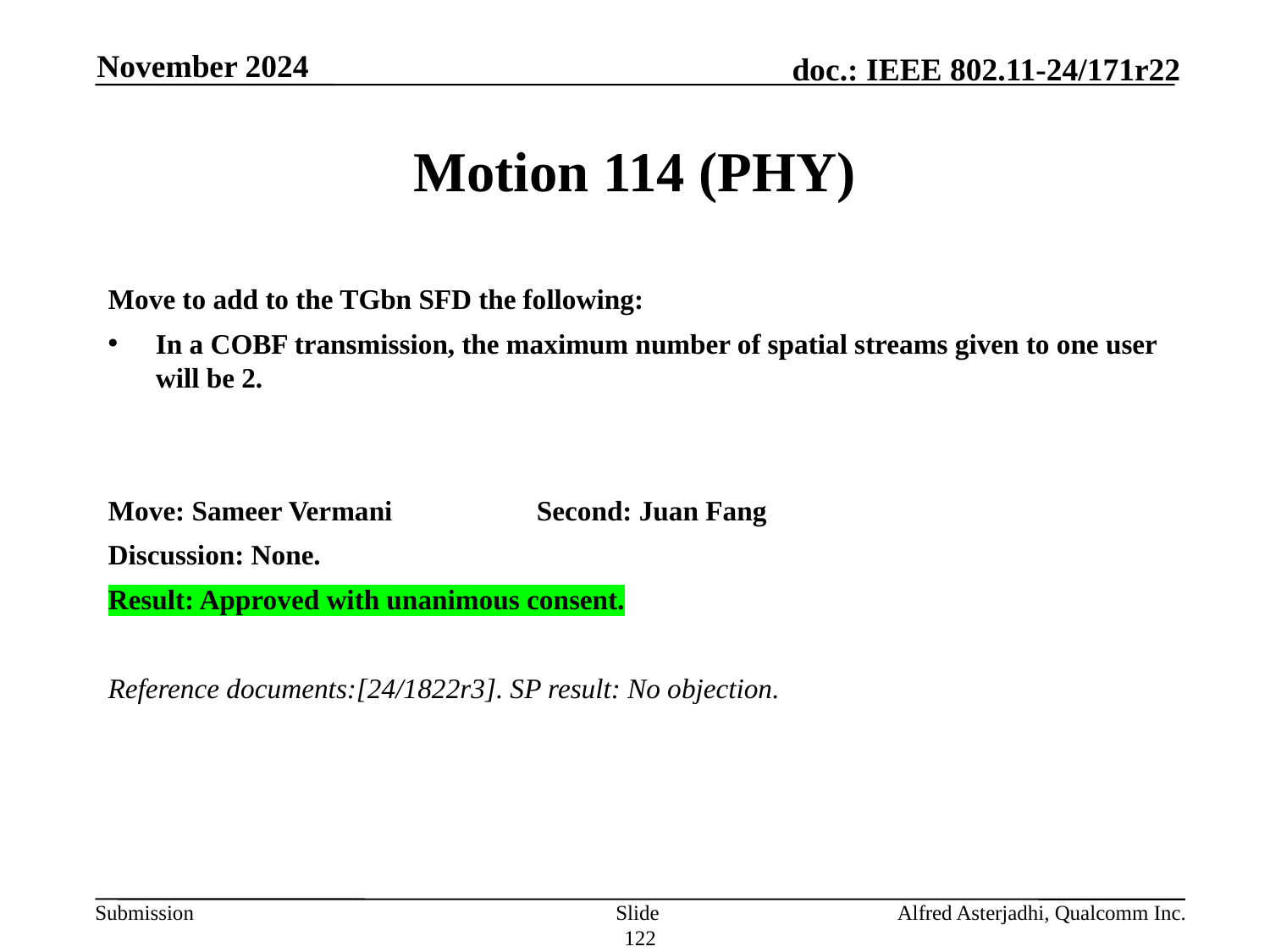

November 2024
# Motion 114 (PHY)
Move to add to the TGbn SFD the following:
In a COBF transmission, the maximum number of spatial streams given to one user will be 2.

Move: Sameer Vermani 		Second: Juan Fang
Discussion: None.
Result: Approved with unanimous consent.

Reference documents:[24/1822r3]. SP result: No objection.

Slide 122
Alfred Asterjadhi, Qualcomm Inc.